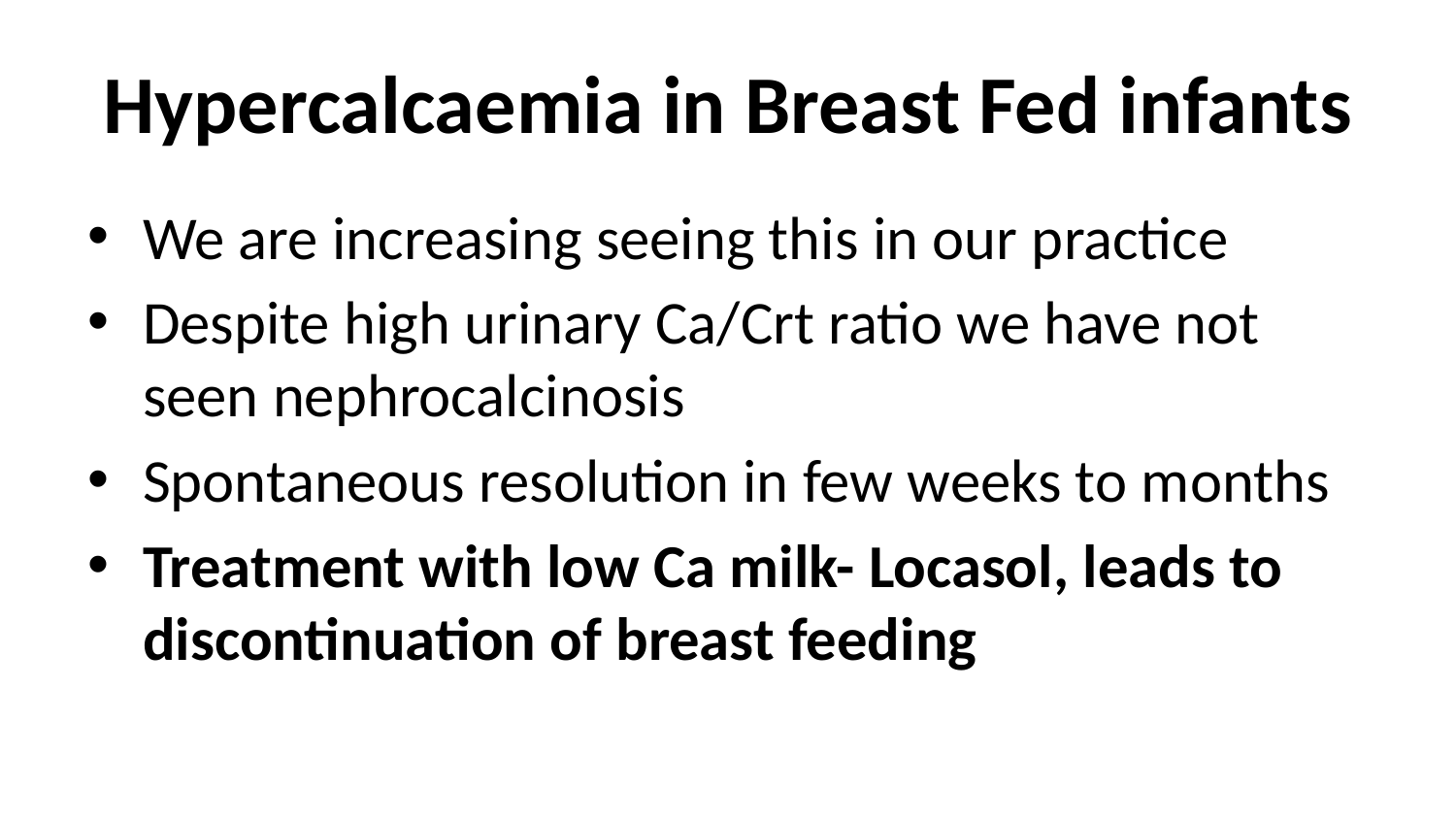

# Hypercalcaemia in Breast Fed infants
We are increasing seeing this in our practice
Despite high urinary Ca/Crt ratio we have not seen nephrocalcinosis
Spontaneous resolution in few weeks to months
Treatment with low Ca milk- Locasol, leads to discontinuation of breast feeding